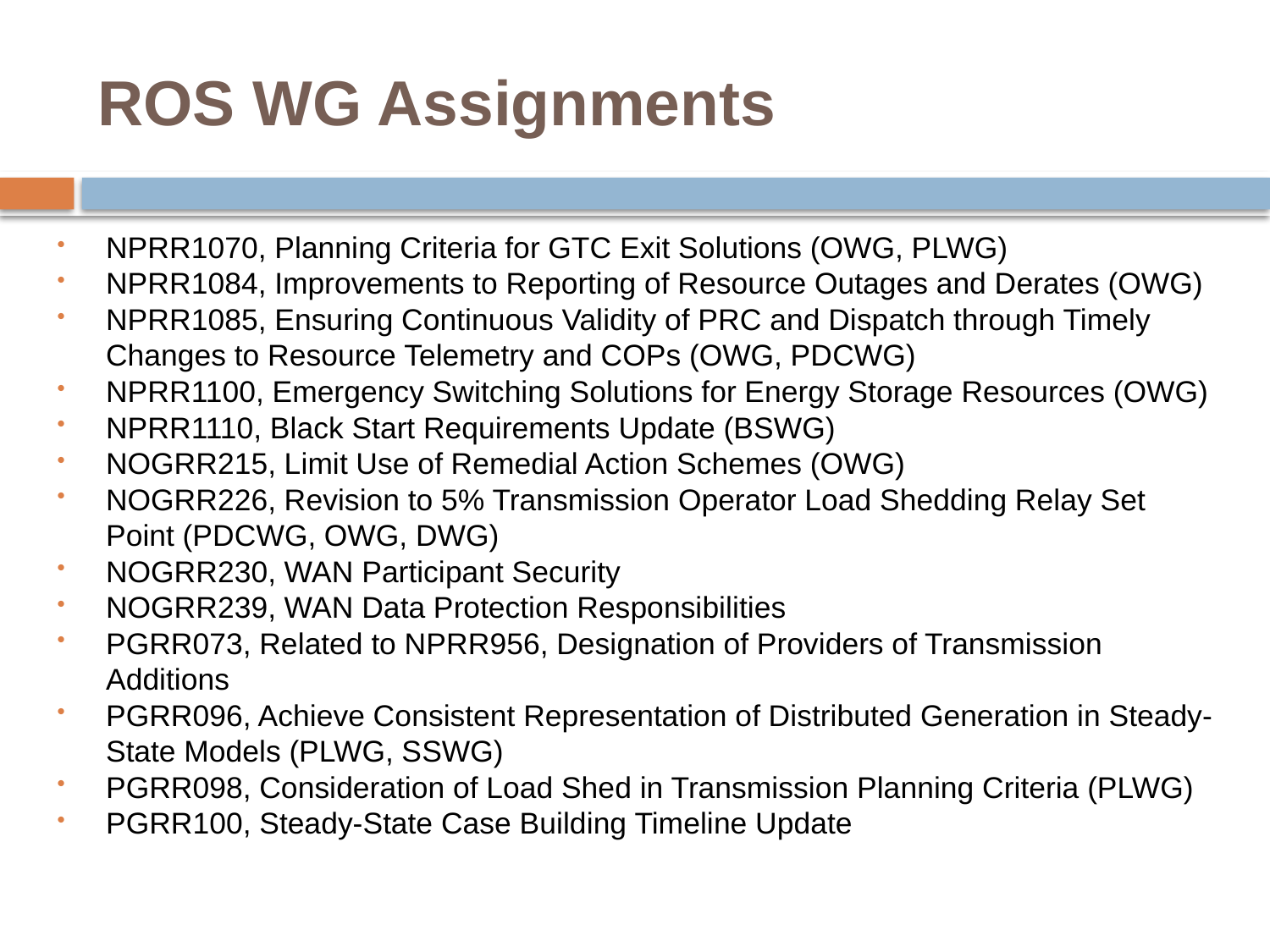

# ROS WG Assignments
NPRR1070, Planning Criteria for GTC Exit Solutions (OWG, PLWG)
NPRR1084, Improvements to Reporting of Resource Outages and Derates (OWG)
NPRR1085, Ensuring Continuous Validity of PRC and Dispatch through Timely Changes to Resource Telemetry and COPs (OWG, PDCWG)
NPRR1100, Emergency Switching Solutions for Energy Storage Resources (OWG)
NPRR1110, Black Start Requirements Update (BSWG)
NOGRR215, Limit Use of Remedial Action Schemes (OWG)
NOGRR226, Revision to 5% Transmission Operator Load Shedding Relay Set Point (PDCWG, OWG, DWG)
NOGRR230, WAN Participant Security
NOGRR239, WAN Data Protection Responsibilities
PGRR073, Related to NPRR956, Designation of Providers of Transmission Additions
PGRR096, Achieve Consistent Representation of Distributed Generation in Steady-State Models (PLWG, SSWG)
PGRR098, Consideration of Load Shed in Transmission Planning Criteria (PLWG)
PGRR100, Steady-State Case Building Timeline Update